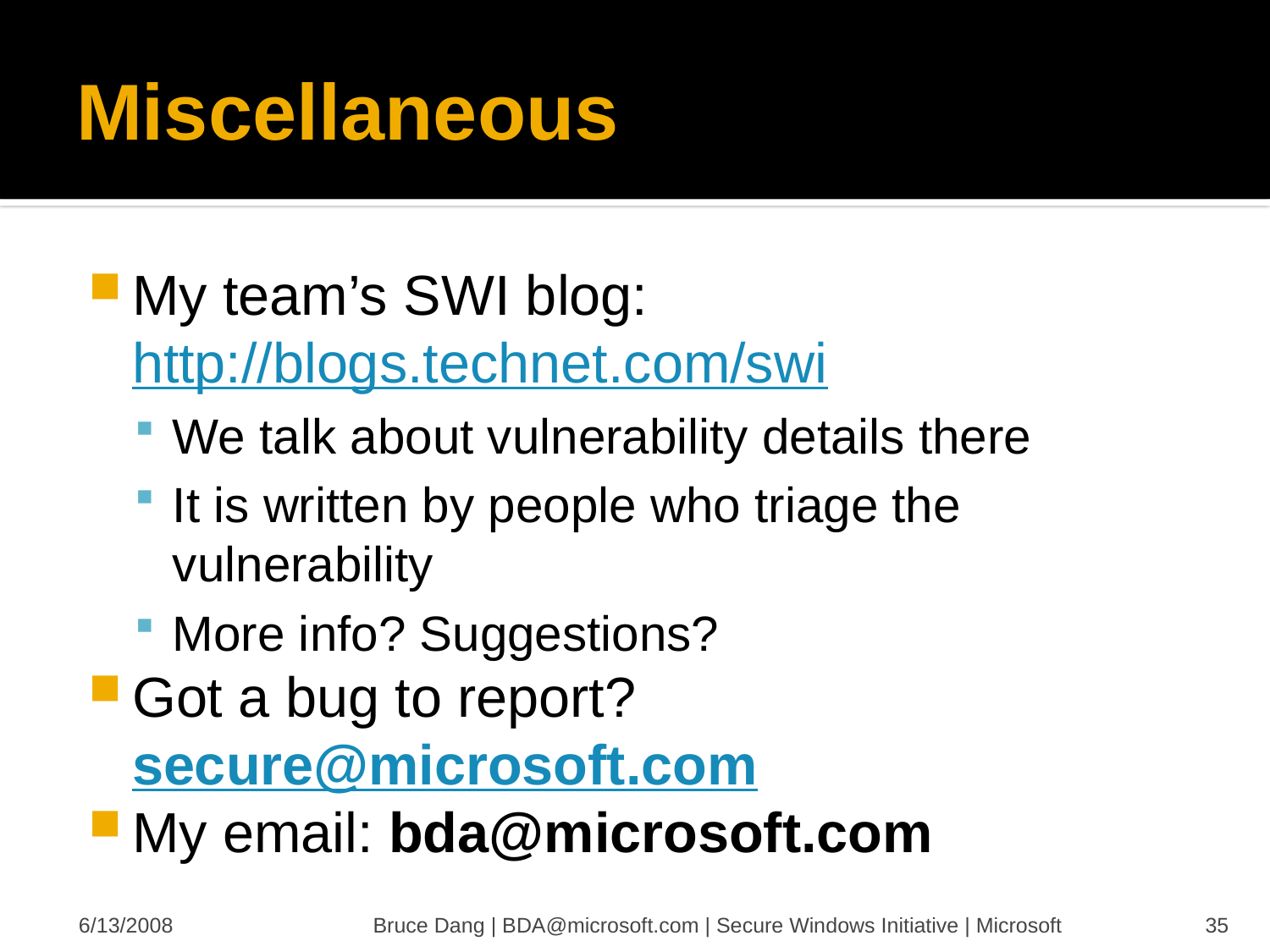

# Miscellaneous
My team’s SWI blog: http://blogs.technet.com/swi
We talk about vulnerability details there
It is written by people who triage the vulnerability
More info? Suggestions?
Got a bug to report? secure@microsoft.com
My email: bda@microsoft.com

6/13/2008
Bruce Dang | BDA@microsoft.com | Secure Windows Initiative | Microsoft
35